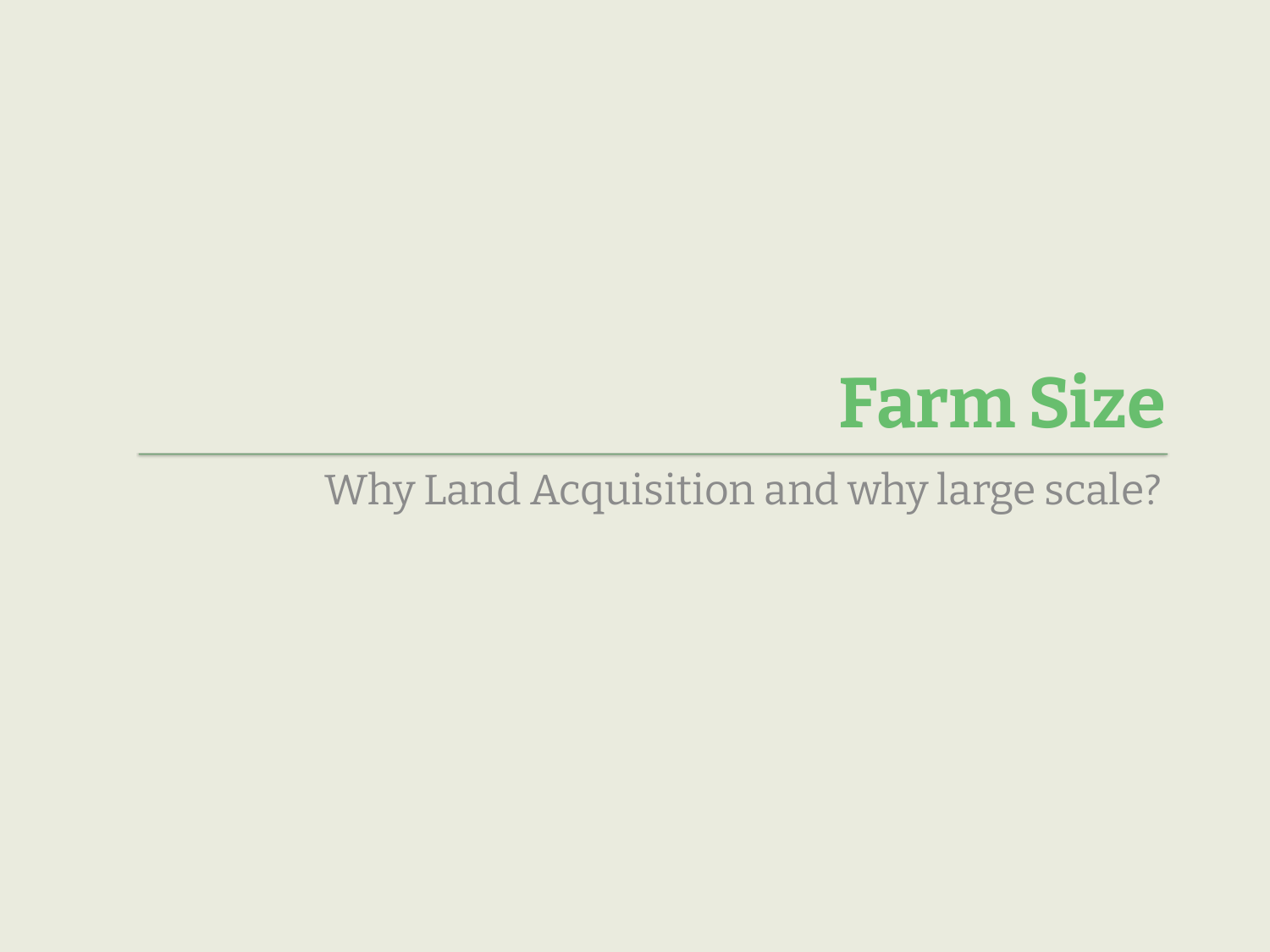

# Farm Size
Why Land Acquisition and why large scale?